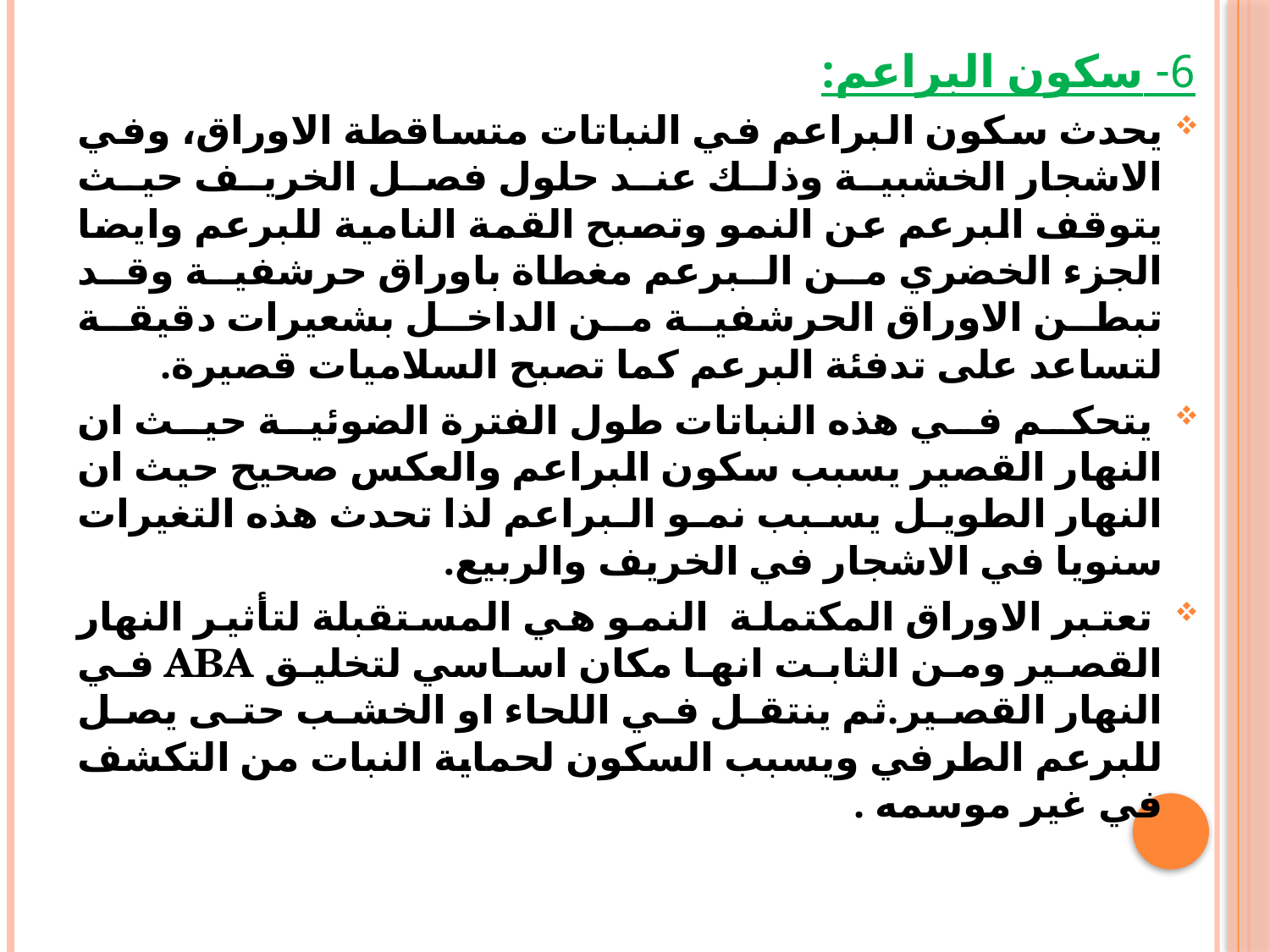

6- سكون البراعم:
يحدث سكون البراعم في النباتات متساقطة الاوراق، وفي الاشجار الخشبية وذلك عند حلول فصل الخريف حيث يتوقف البرعم عن النمو وتصبح القمة النامية للبرعم وايضا الجزء الخضري من البرعم مغطاة باوراق حرشفية وقد تبطن الاوراق الحرشفية من الداخل بشعيرات دقيقة لتساعد على تدفئة البرعم كما تصبح السلاميات قصيرة.
 يتحكم في هذه النباتات طول الفترة الضوئية حيث ان النهار القصير يسبب سكون البراعم والعكس صحيح حيث ان النهار الطويل يسبب نمو البراعم لذا تحدث هذه التغيرات سنويا في الاشجار في الخريف والربيع.
 تعتبر الاوراق المكتملة  النمو هي المستقبلة لتأثير النهار القصير ومن الثابت انها مكان اساسي لتخليق ABA في النهار القصير.ثم ينتقل في اللحاء او الخشب حتى يصل للبرعم الطرفي ويسبب السكون لحماية النبات من التكشف في غير موسمه .